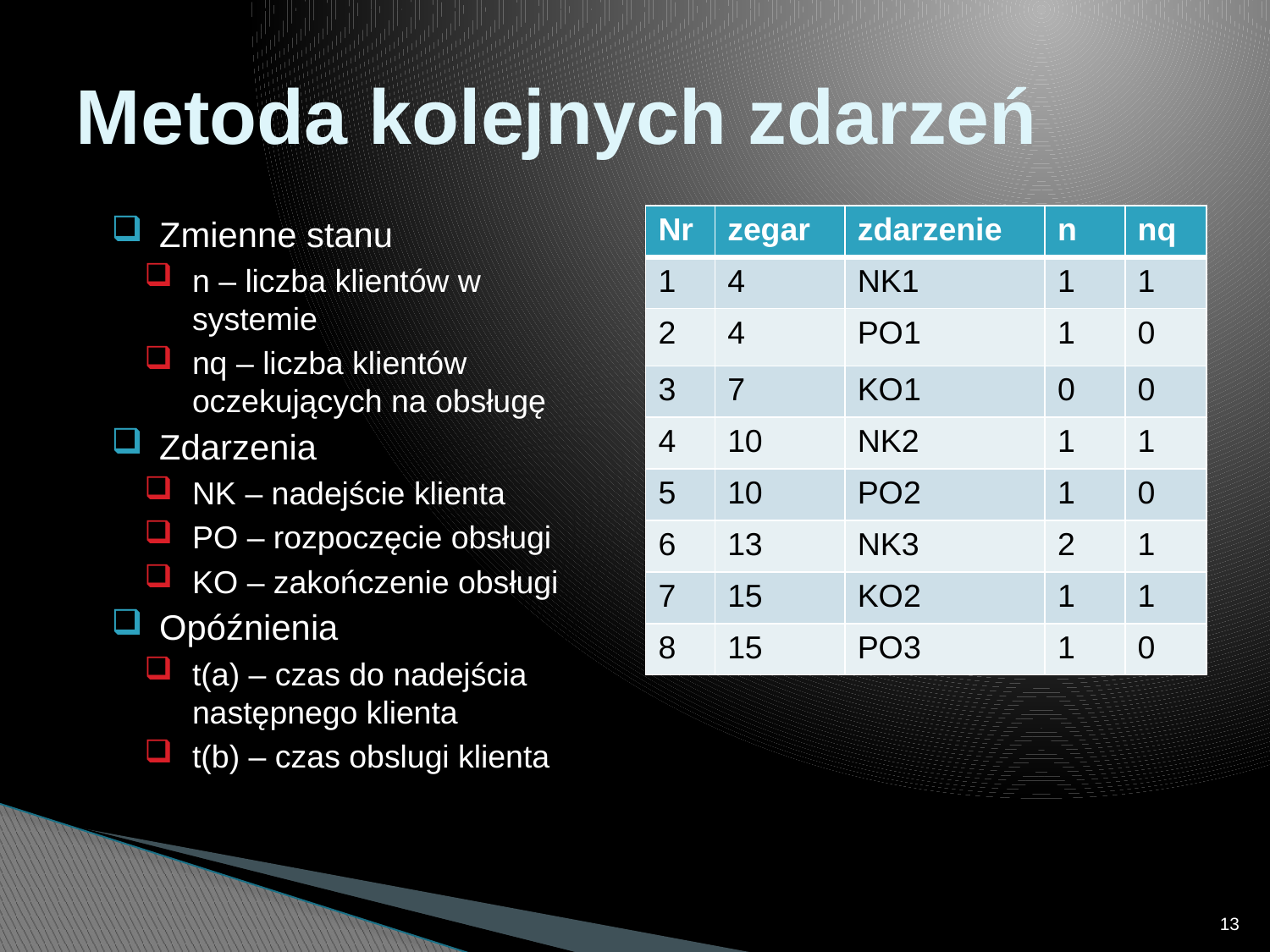

# Metoda kolejnych zdarzeń
| Nr | zegar | zdarzenie | n | nq |
| --- | --- | --- | --- | --- |
| 1 | 4 | NK1 | 1 | 1 |
| 2 | 4 | PO1 | 1 | 0 |
| 3 | 7 | KO1 | 0 | 0 |
| 4 | 10 | NK2 | 1 | 1 |
| 5 | 10 | PO2 | 1 | 0 |
| 6 | 13 | NK3 | 2 | 1 |
| 7 | 15 | KO2 | 1 | 1 |
| 8 | 15 | PO3 | 1 | 0 |
Zmienne stanu
n – liczba klientów w systemie
nq – liczba klientów oczekujących na obsługę
Zdarzenia
NK – nadejście klienta
PO – rozpoczęcie obsługi
KO – zakończenie obsługi
Opóźnienia
t(a) – czas do nadejścia następnego klienta
t(b) – czas obslugi klienta

13